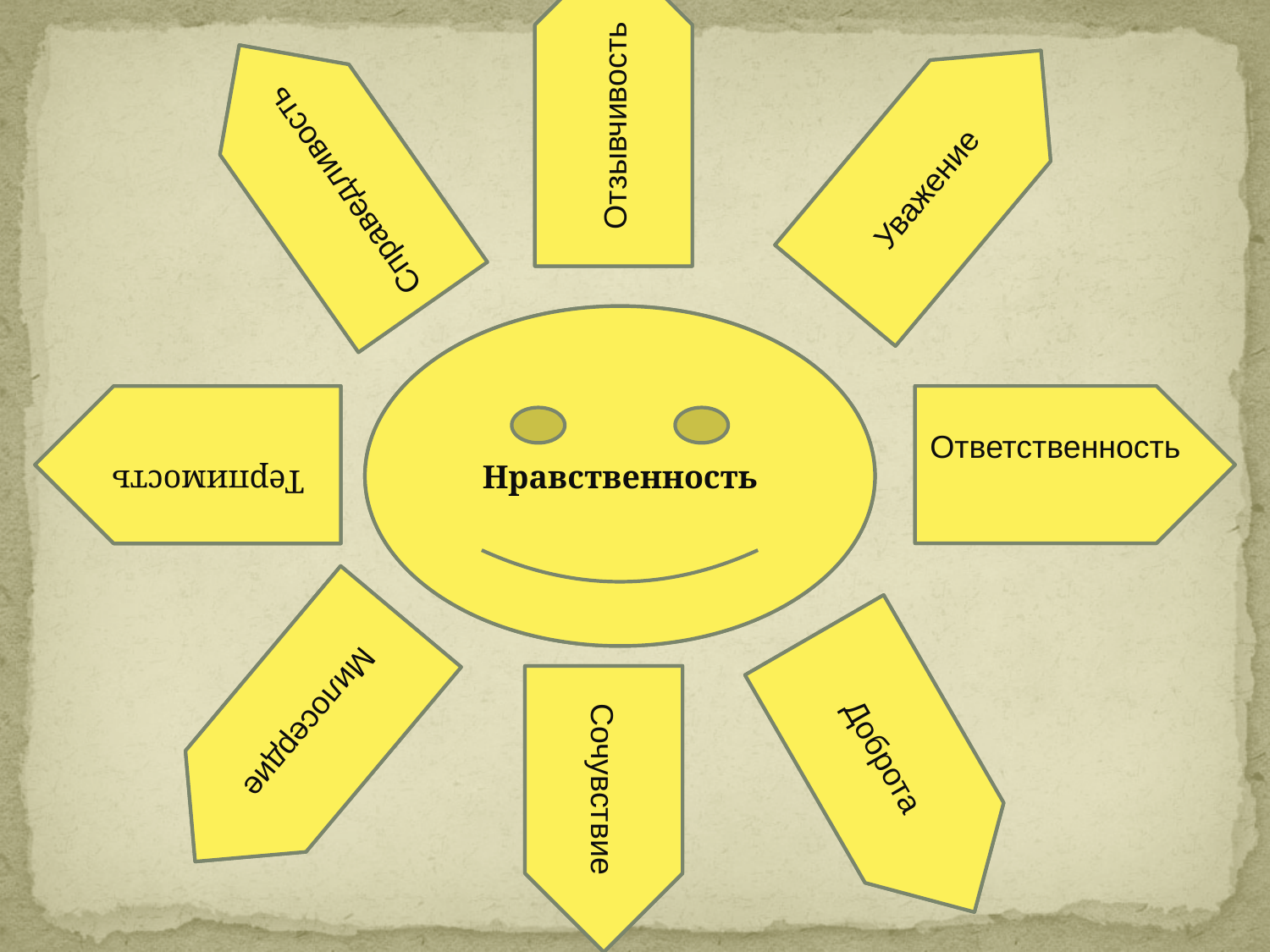

Отзывчивость
Отзывчивость
Уважение
Уважение
Справедливость
Справедливость
Нравственность
Нравственность
Терпимость

Ответственность

Терпимость

Ответственность

Милосердие
Милосердие
Доброта
Доброта
Сочувствие
Сочувствие